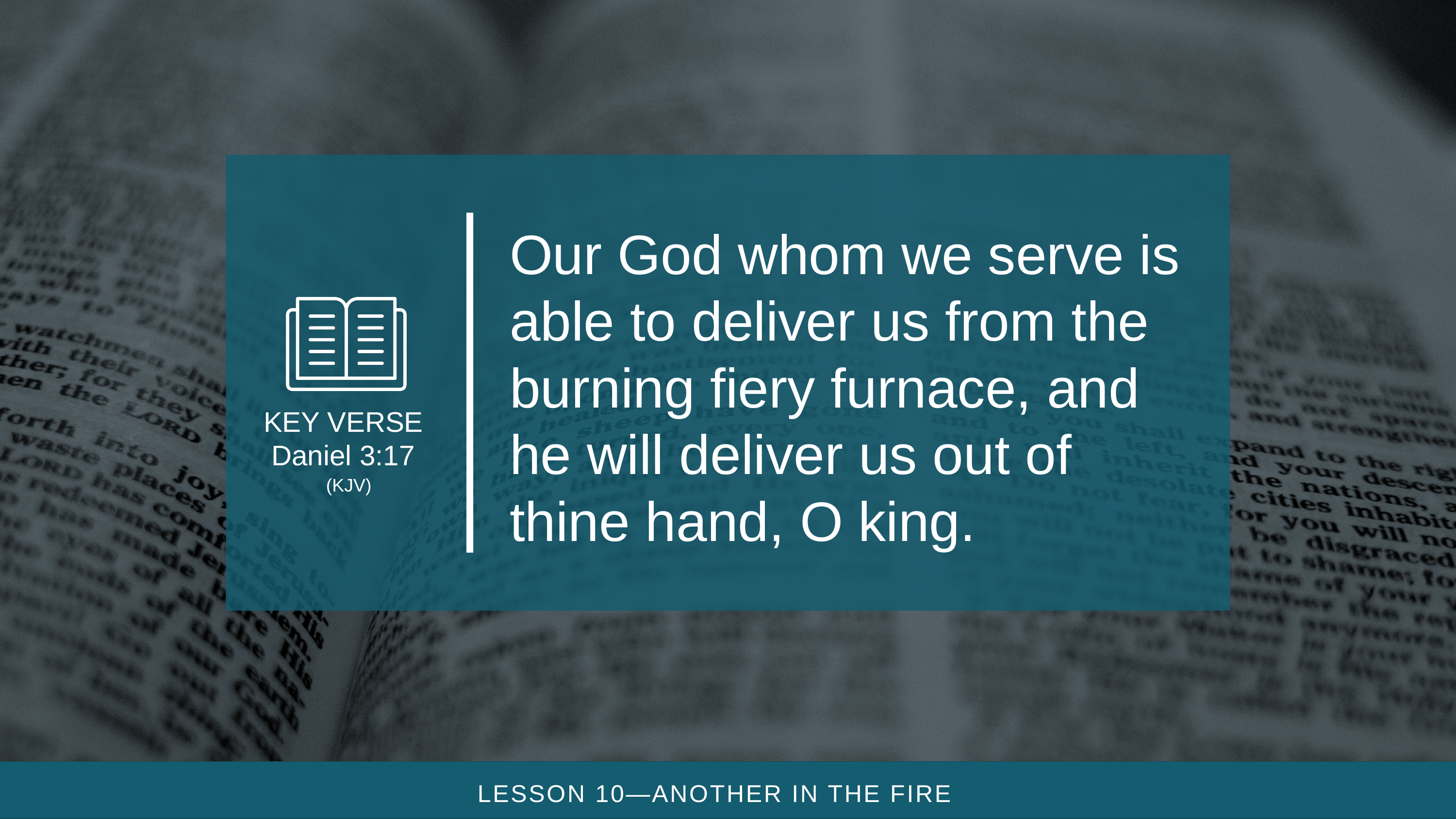

Our God whom we serve is able to deliver us from the burning fiery furnace, and he will deliver us out of thine hand, O king.
(KJV)